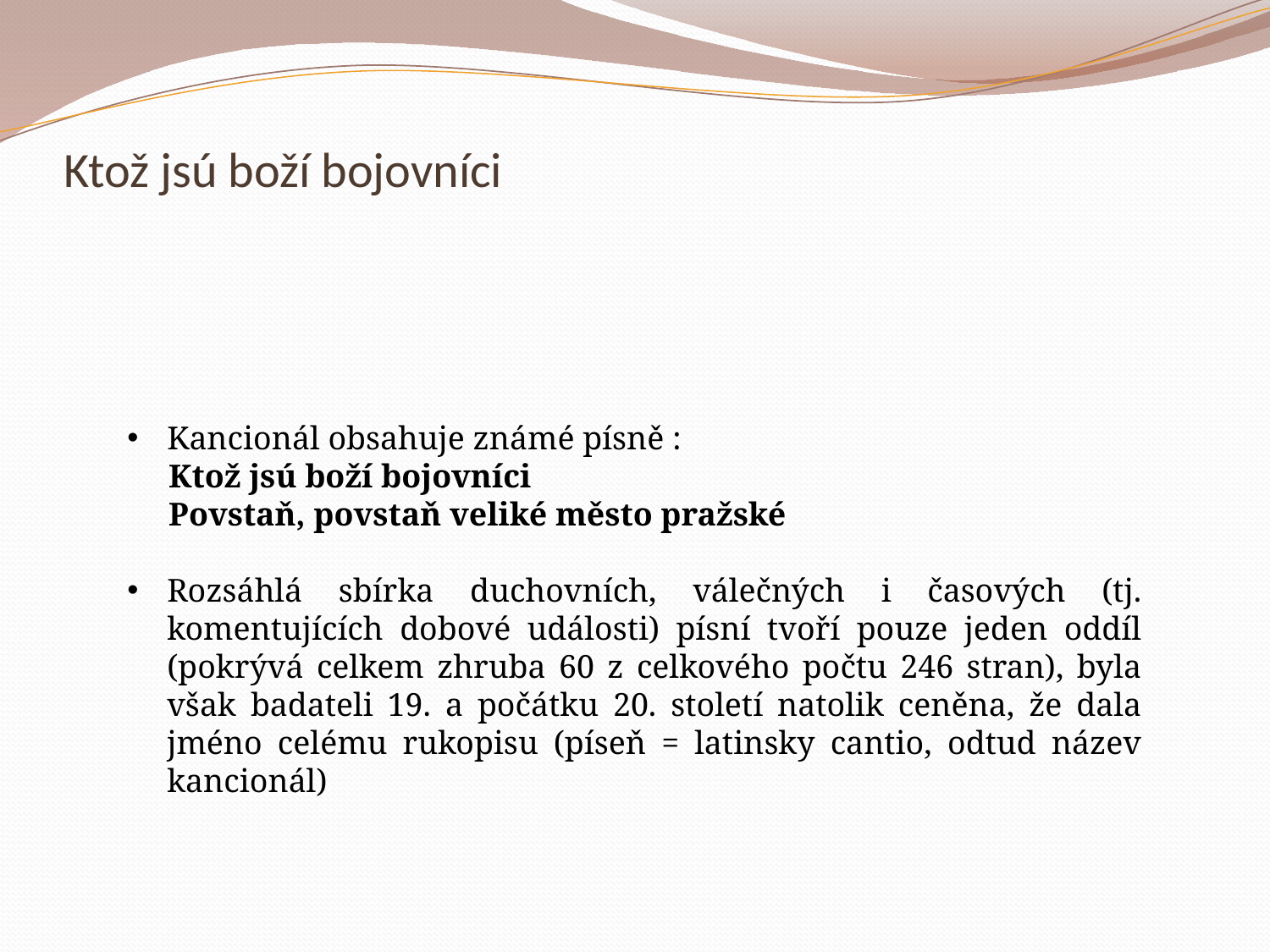

# Ktož jsú boží bojovníci
Kancionál obsahuje známé písně :
     Ktož jsú boží bojovníci
     Povstaň, povstaň veliké město pražské

Rozsáhlá sbírka duchovních, válečných i časových (tj. komentujících dobové události) písní tvoří pouze jeden oddíl (pokrývá celkem zhruba 60 z celkového počtu 246 stran), byla však badateli 19. a počátku 20. století natolik ceněna, že dala jméno celému rukopisu (píseň = latinsky cantio, odtud název kancionál)